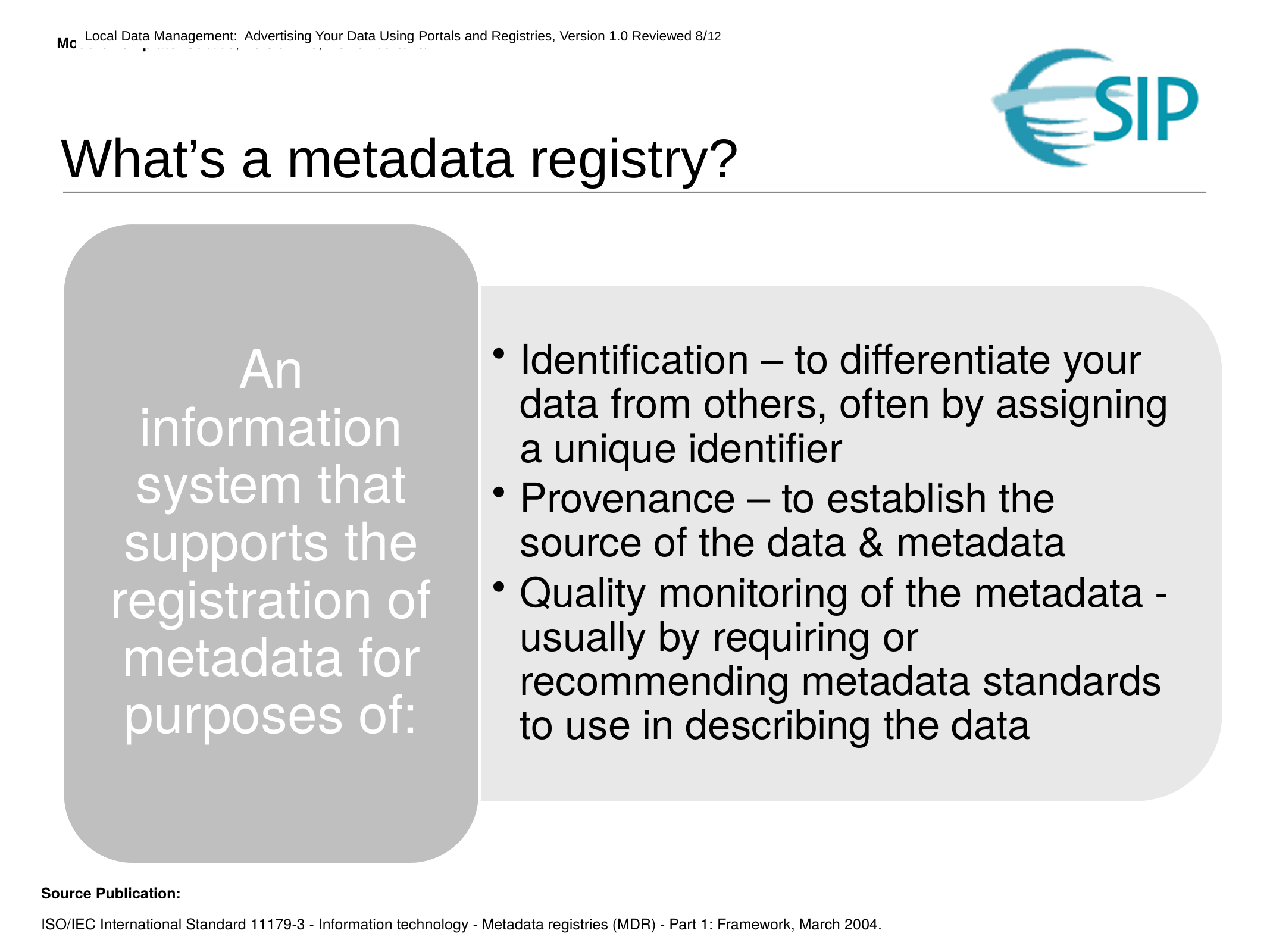

# What’s a metadata registry?
An information system that supports the registration of metadata for purposes of:
Identification – to differentiate your data from others, often by assigning a unique identifier
Provenance – to establish the source of the data & metadata
Quality monitoring of the metadata -  usually by requiring or recommending metadata standards to use in describing the data

| Source Publication: |
| --- |
| ISO/IEC International Standard 11179-3 - Information technology - Metadata registries (MDR) - Part 1: Framework, March 2004. |